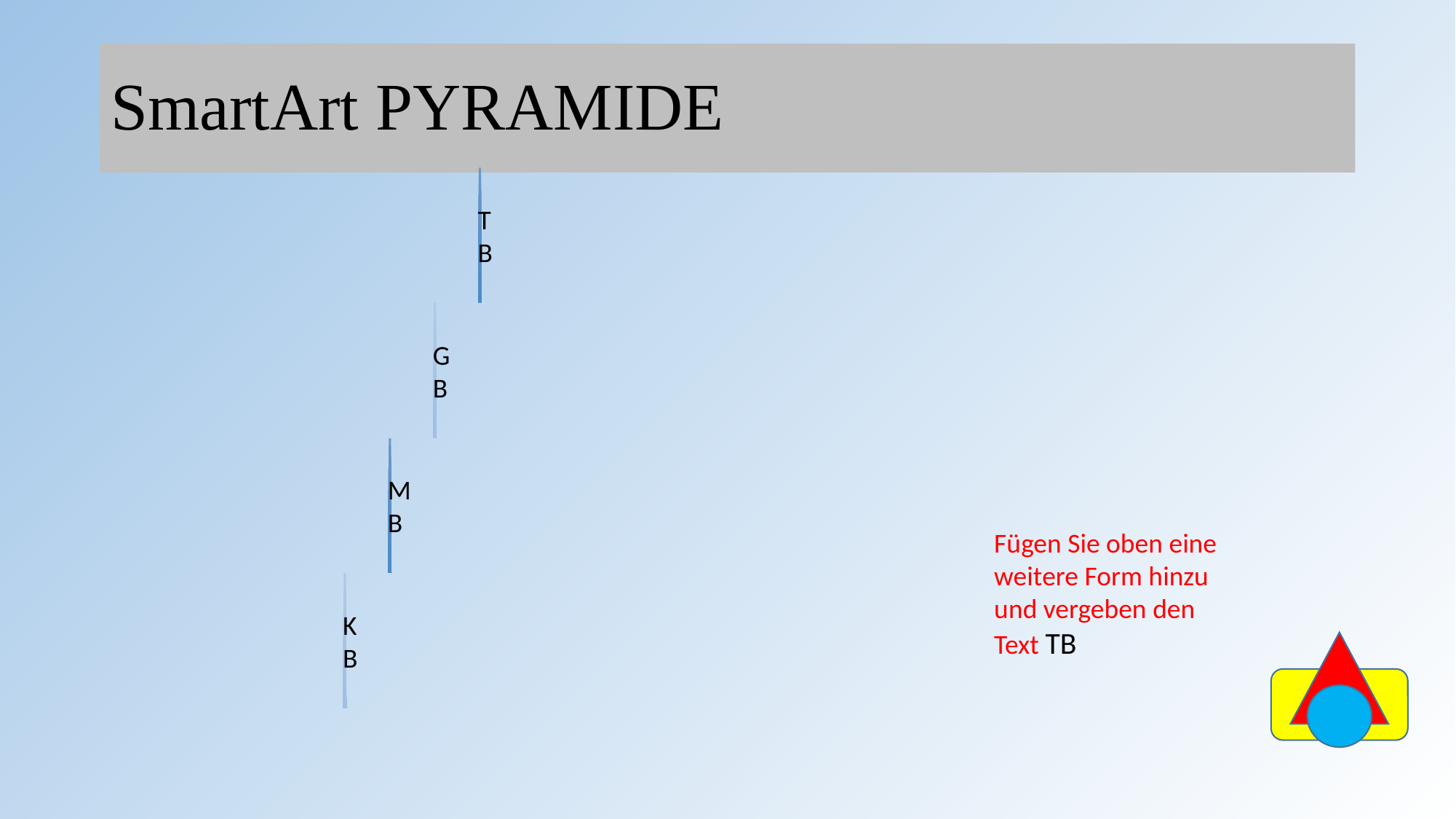

# SmartArt PYRAMIDE
GB
MB
KB
TB
Fügen Sie oben eine weitere Form hinzu und vergeben den Text TB